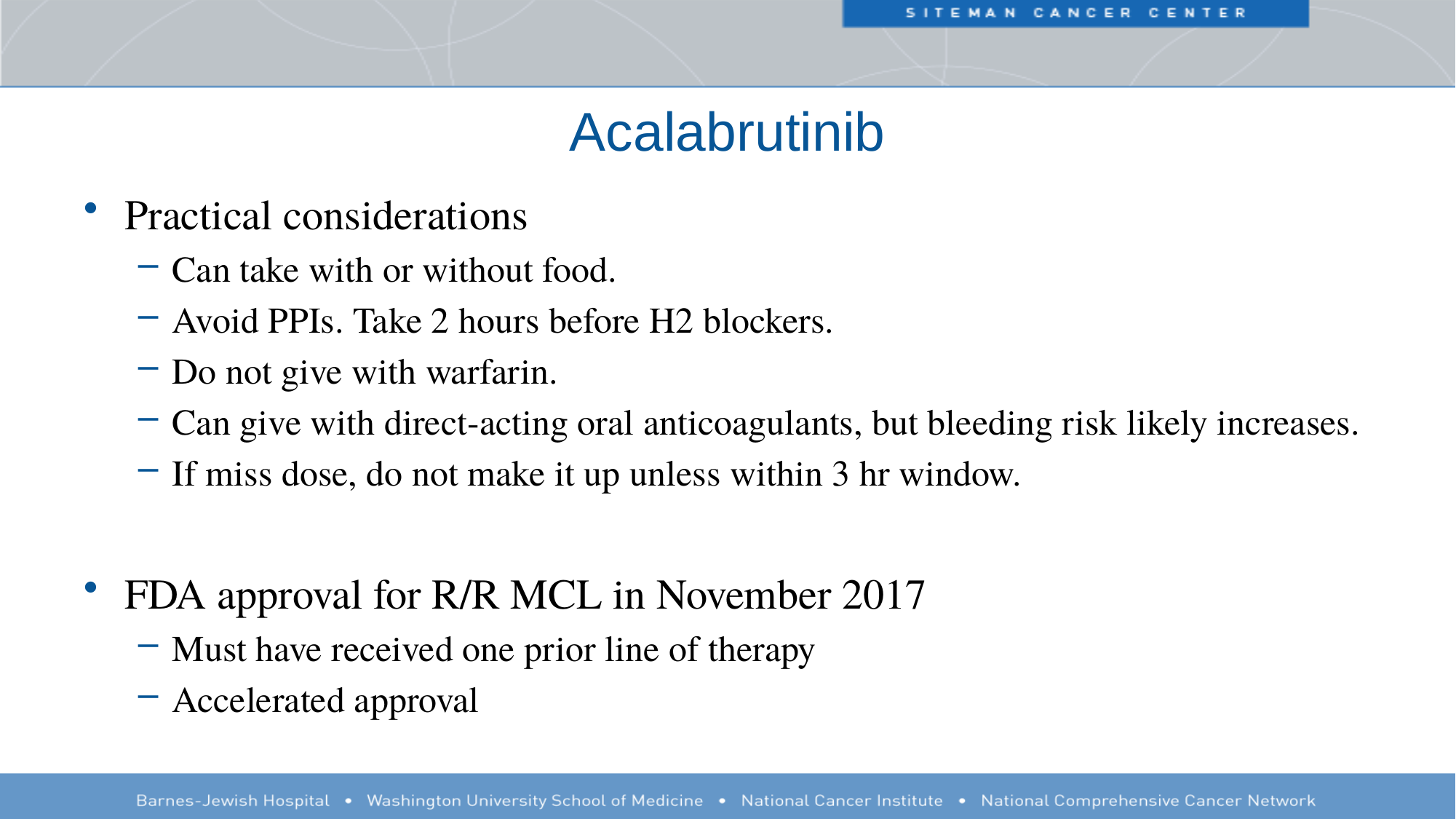

# Acalabrutinib
Practical considerations
Can take with or without food.
Avoid PPIs. Take 2 hours before H2 blockers.
Do not give with warfarin.
Can give with direct-acting oral anticoagulants, but bleeding risk likely increases.
If miss dose, do not make it up unless within 3 hr window.

FDA approval for R/R MCL in November 2017
Must have received one prior line of therapy
Accelerated approval